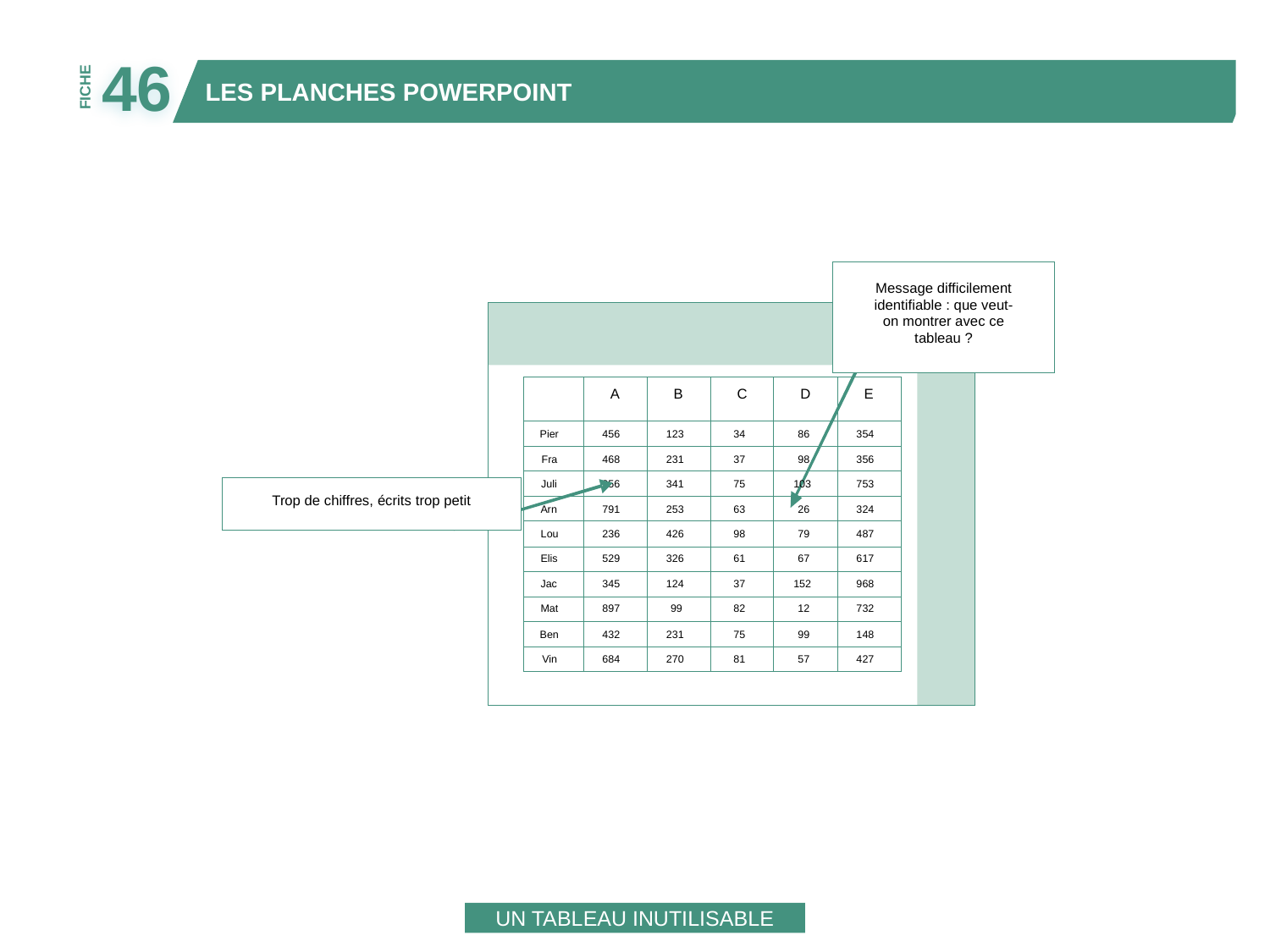

46

LES PLANCHES POWERPOINT
FICHE

Message difficilement
identifiable : que veut-
on montrer avec ce
tableau ?

A
B
C
D
E

Pier
456
123
34
86
354

Fra
468
231
37
98
356

Juli
356
341
75
103
753

Trop de chiffres, écrits trop petit

Arn
791
253
63
26
324

Lou
236
426
98
79
487

Elis
529
326
61
67
617

Jac
345
124
37
152
968

Mat
897
99
82
12
732

Ben
432
231
75
99
148

Vin
684
270
81
57
427

UN TABLEAU INUTILISABLE